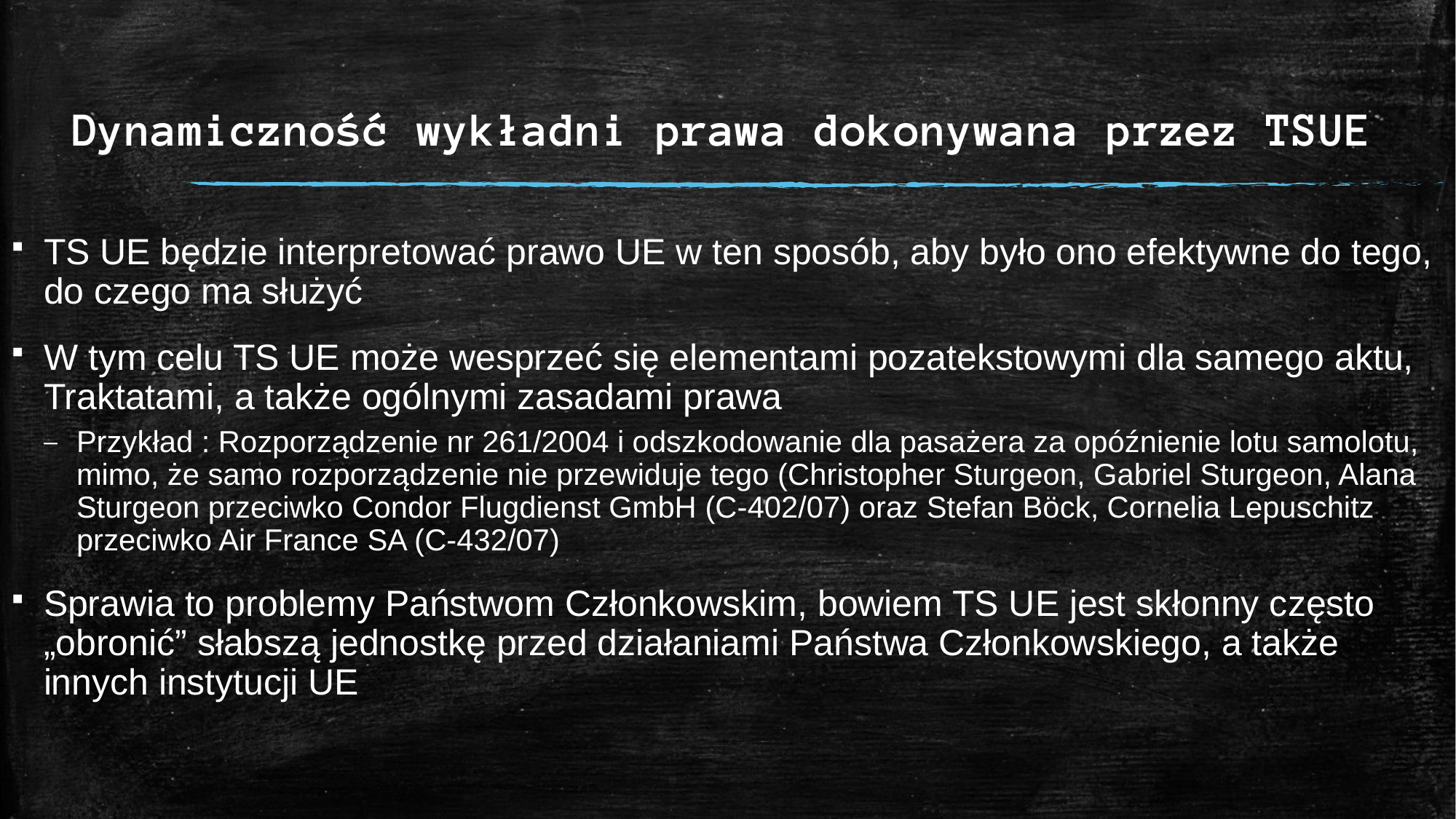

# Dynamiczność wykładni prawa dokonywana przez TSUE
TS UE będzie interpretować prawo UE w ten sposób, aby było ono efektywne do tego, do czego ma służyć
W tym celu TS UE może wesprzeć się elementami pozatekstowymi dla samego aktu, Traktatami, a także ogólnymi zasadami prawa
Przykład : Rozporządzenie nr 261/2004 i odszkodowanie dla pasażera za opóźnienie lotu samolotu, mimo, że samo rozporządzenie nie przewiduje tego (Christopher Sturgeon, Gabriel Sturgeon, Alana Sturgeon przeciwko Condor Flugdienst GmbH (C-402/07) oraz Stefan Böck, Cornelia Lepuschitz przeciwko Air France SA (C-432/07)
Sprawia to problemy Państwom Członkowskim, bowiem TS UE jest skłonny często „obronić” słabszą jednostkę przed działaniami Państwa Członkowskiego, a także innych instytucji UE